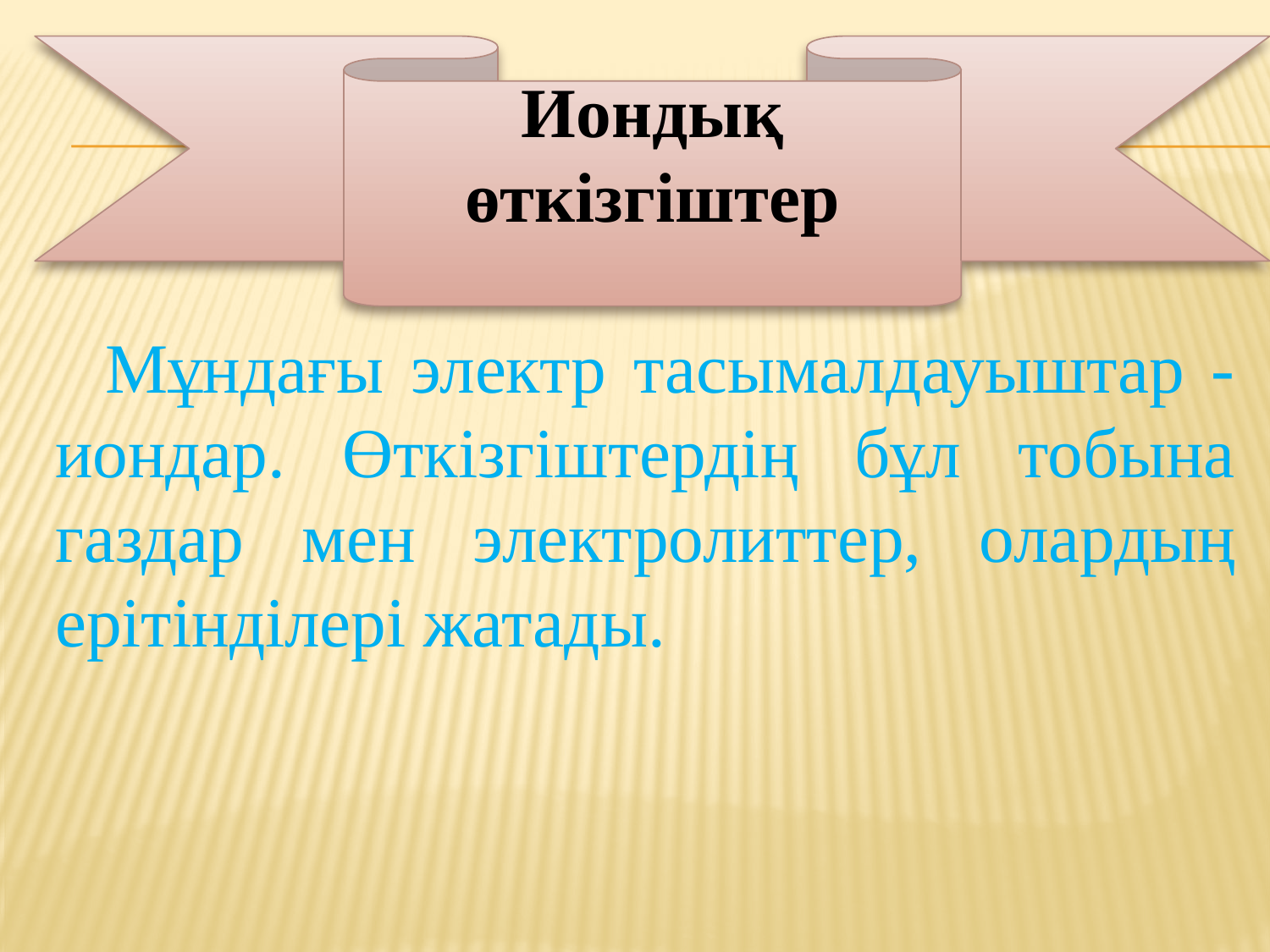

Иондық өткізгіштер

Мұндағы электр тасымалдауыштар - иондар. Өткізгіштердің бұл тобына газдар мен электролиттер, олардың ерітінділері жатады.